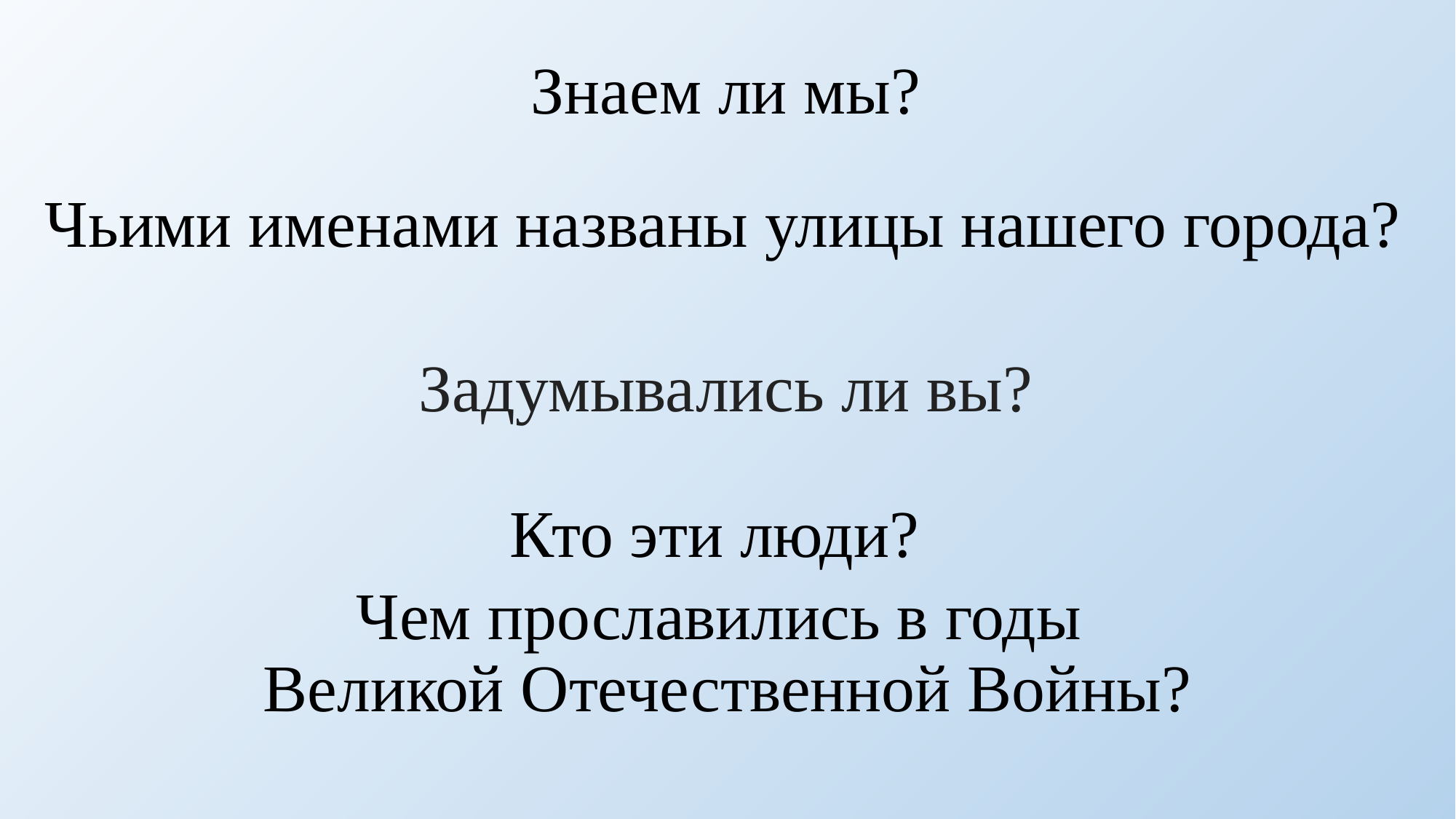

Знаем ли мы?
# Чьими именами названы улицы нашего города?
Задумывались ли вы?
Кто эти люди?
Чем прославились в годы
Великой Отечественной Войны?